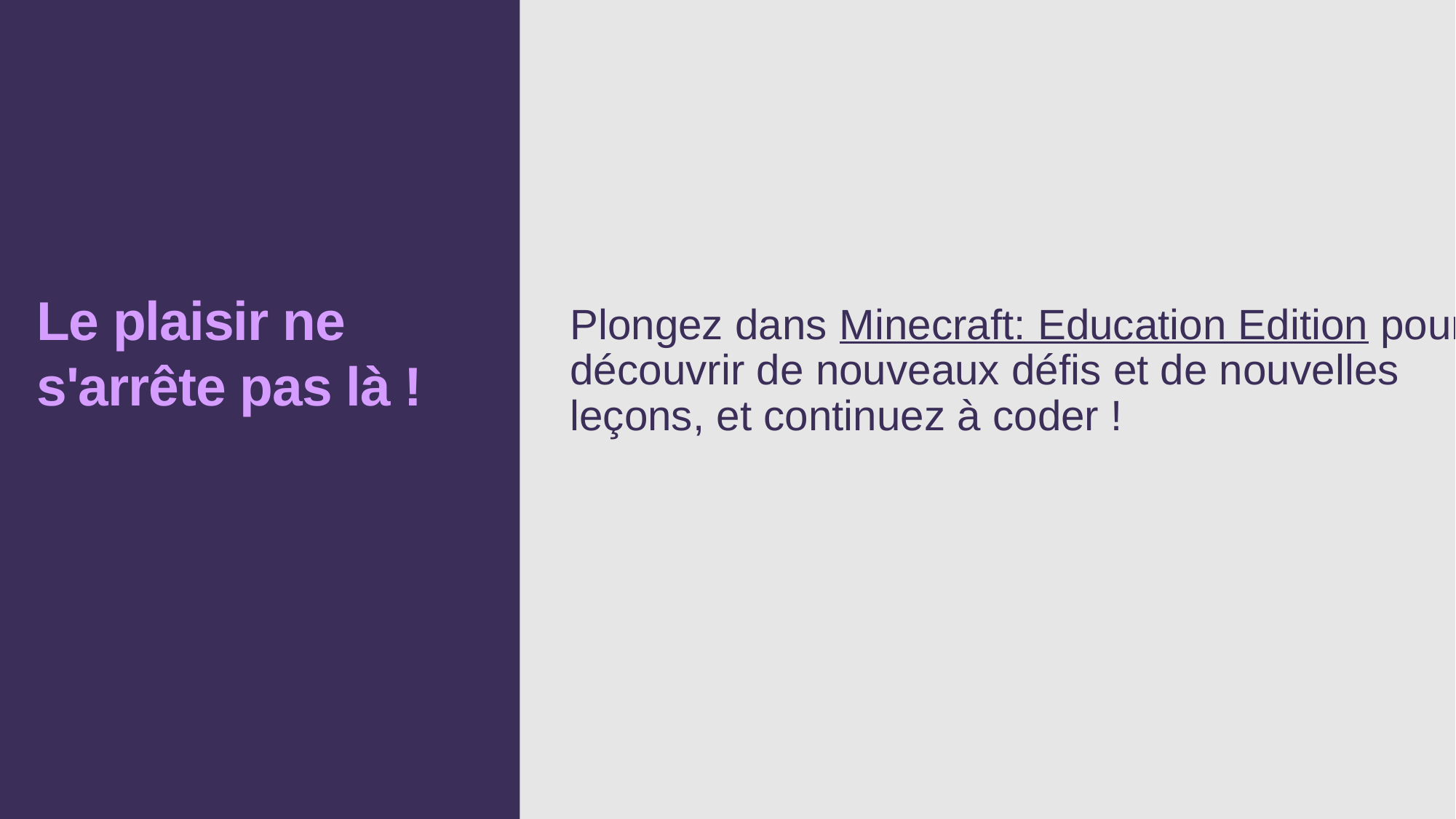

Plongez dans Minecraft: Education Edition pour découvrir de nouveaux défis et de nouvelles leçons, et continuez à coder !

# Le plaisir ne s'arrête pas là !